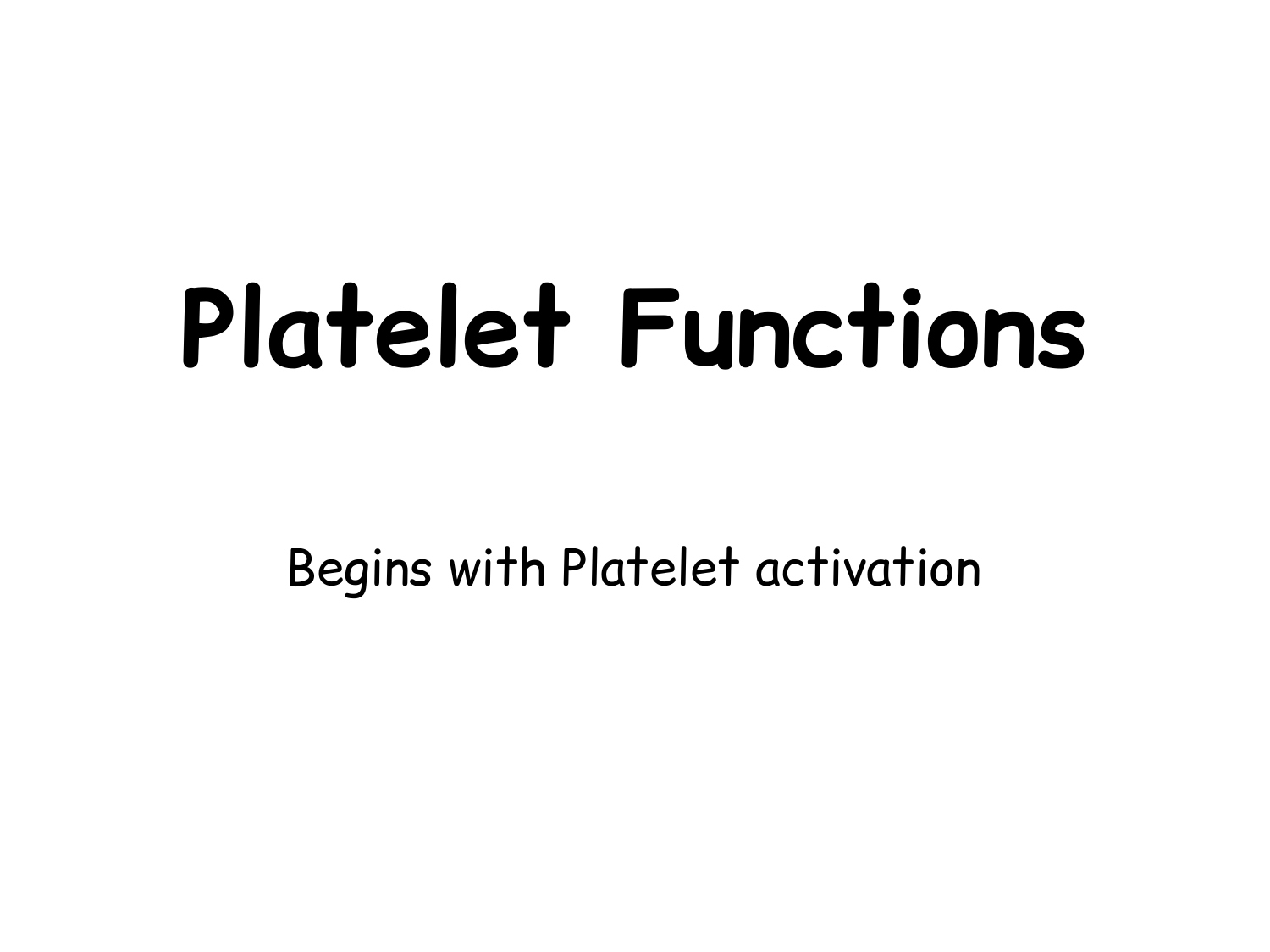

# Platelet Functions
Begins with Platelet activation